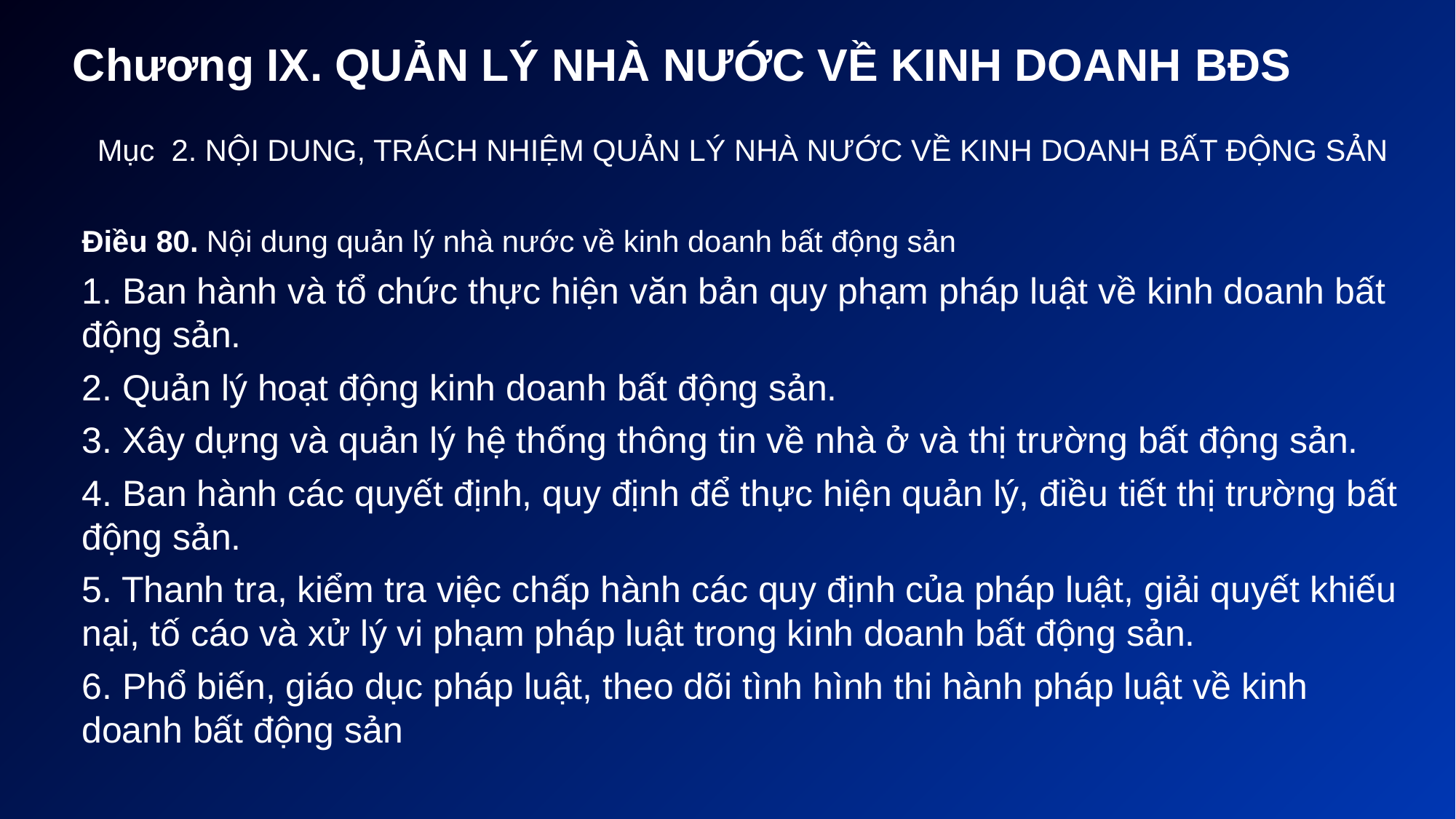

# Chương IX. QUẢN LÝ NHÀ NƯỚC VỀ KINH DOANH BĐS
Mục  2. NỘI DUNG, TRÁCH NHIỆM QUẢN LÝ NHÀ NƯỚC VỀ KINH DOANH BẤT ĐỘNG SẢN

Điều 80. Nội dung quản lý nhà nước về kinh doanh bất động sản
1. Ban hành và tổ chức thực hiện văn bản quy phạm pháp luật về kinh doanh bất động sản.
2. Quản lý hoạt động kinh doanh bất động sản.
3. Xây dựng và quản lý hệ thống thông tin về nhà ở và thị trường bất động sản.
4. Ban hành các quyết định, quy định để thực hiện quản lý, điều tiết thị trường bất động sản.
5. Thanh tra, kiểm tra việc chấp hành các quy định của pháp luật, giải quyết khiếu nại, tố cáo và xử lý vi phạm pháp luật trong kinh doanh bất động sản.
6. Phổ biến, giáo dục pháp luật, theo dõi tình hình thi hành pháp luật về kinh doanh bất động sản